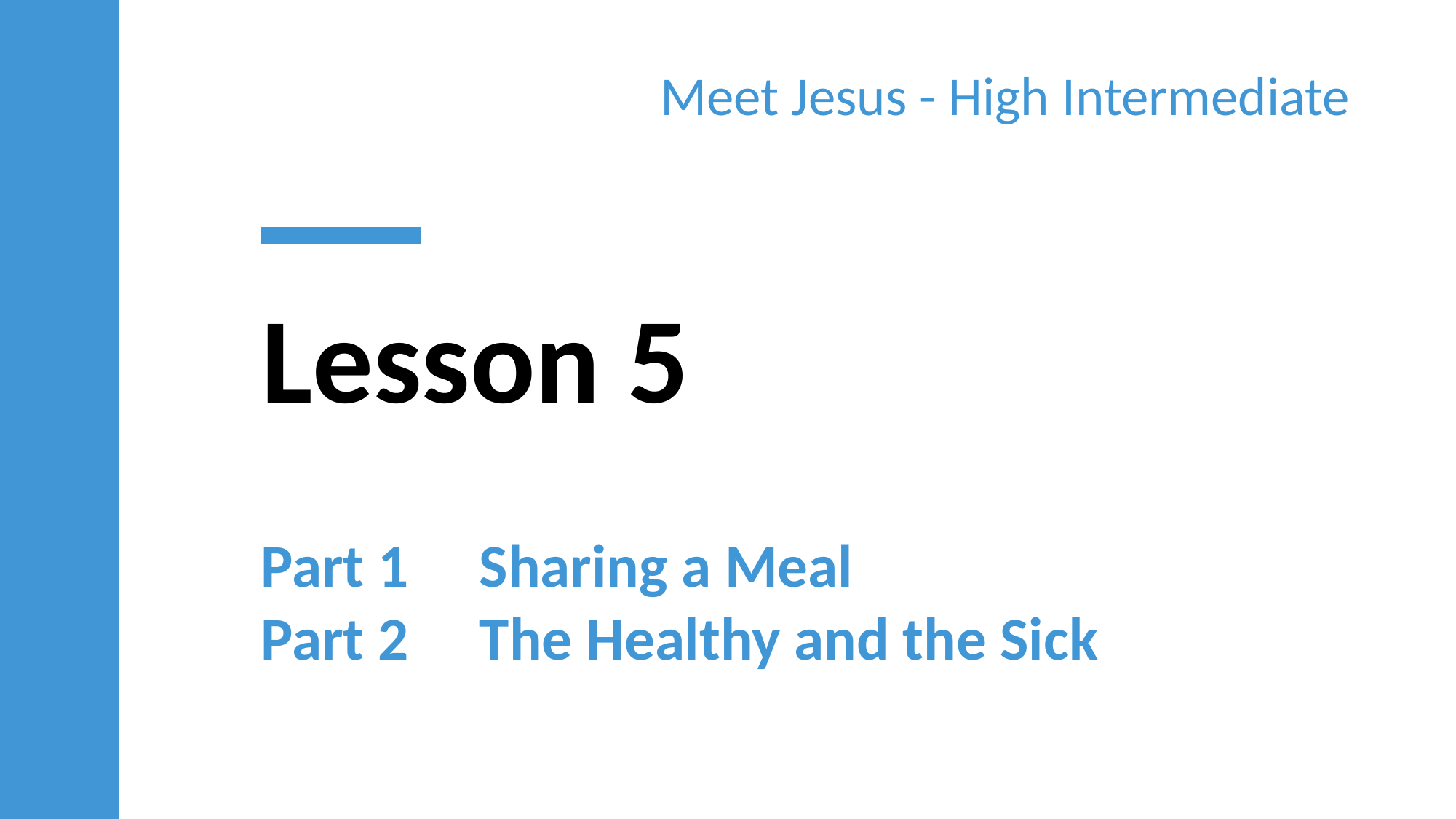

Meet Jesus - High Intermediate
Lesson 5
Part 1	Sharing a Meal
Part 2	The Healthy and the Sick